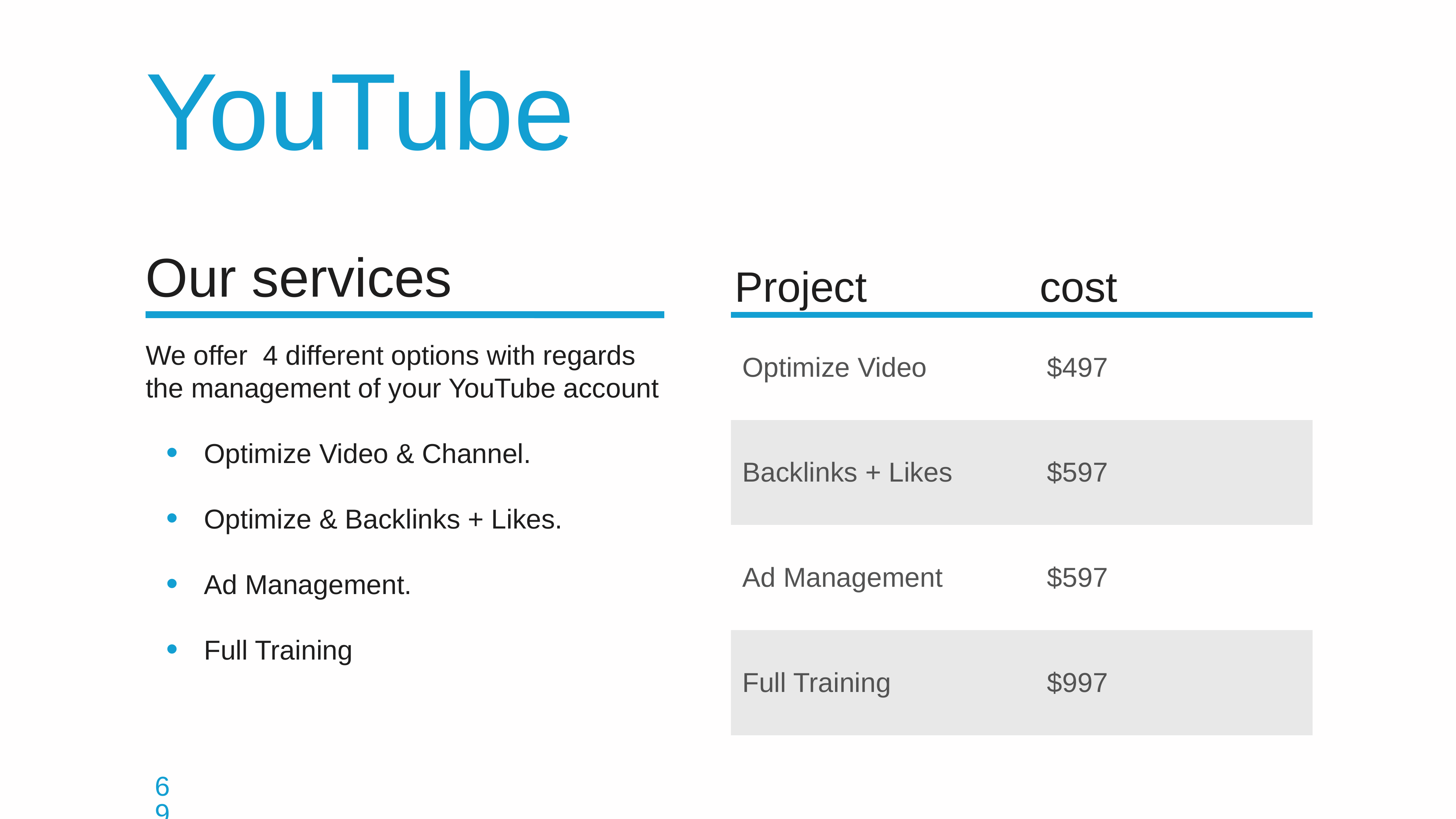

YouTube
| Project | cost |
| --- | --- |
| Optimize Video | $497 |
| Backlinks + Likes | $597 |
| Ad Management | $597 |
| Full Training | $997 |
Our services

We offer  4 different options with regards the management of your YouTube account

Optimize Video & Channel.

Optimize & Backlinks + Likes.

Ad Management.

Full Training

69